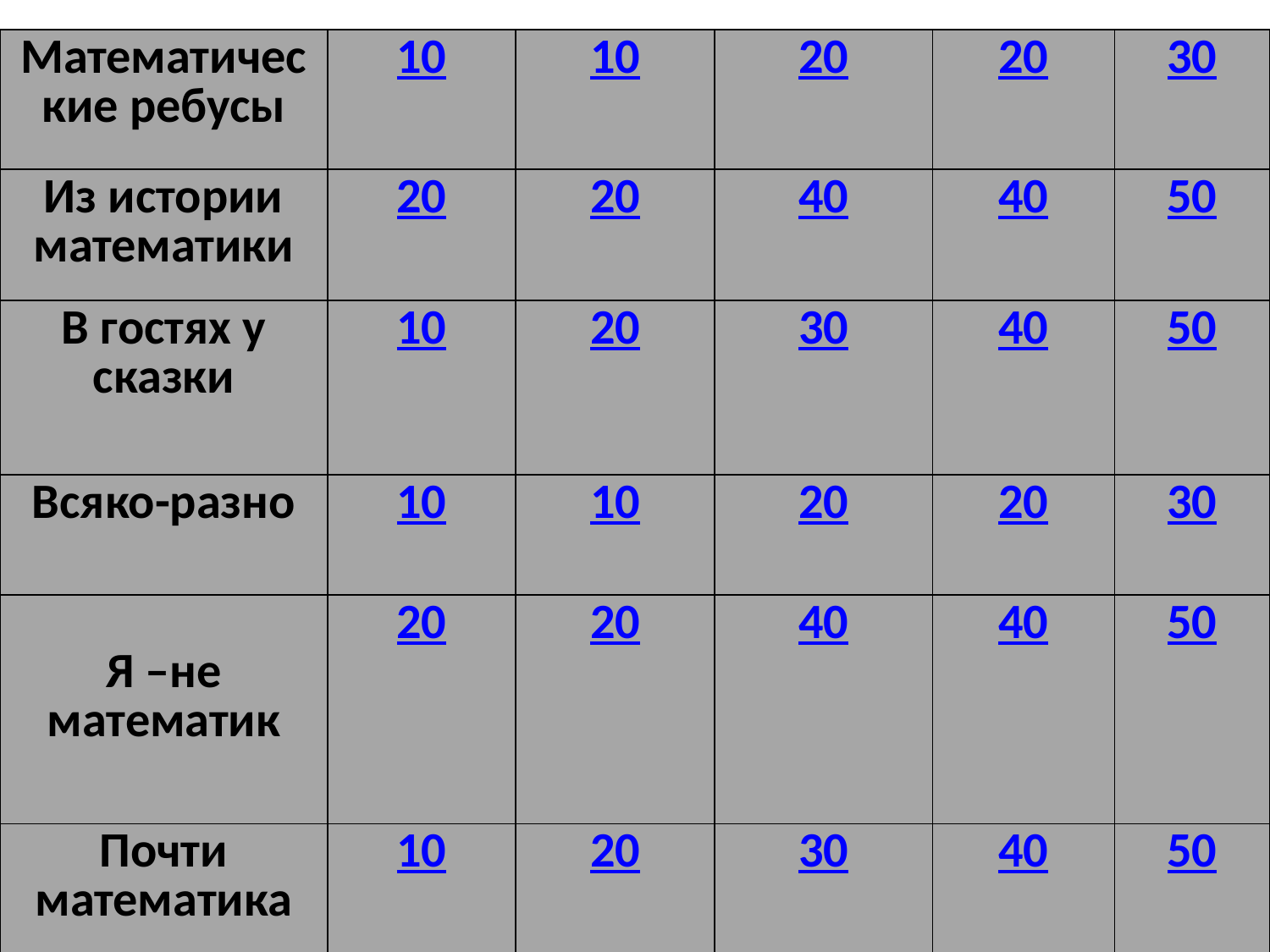

| Математические ребусы | 10 | 10 | 20 | 20 | 30 |
| --- | --- | --- | --- | --- | --- |
| Из истории математики | 20 | 20 | 40 | 40 | 50 |
| В гостях у сказки | 10 | 20 | 30 | 40 | 50 |
| Всяко-разно | 10 | 10 | 20 | 20 | 30 |
| Я –не математик | 20 | 20 | 40 | 40 | 50 |
| Почти математика | 10 | 20 | 30 | 40 | 50 |